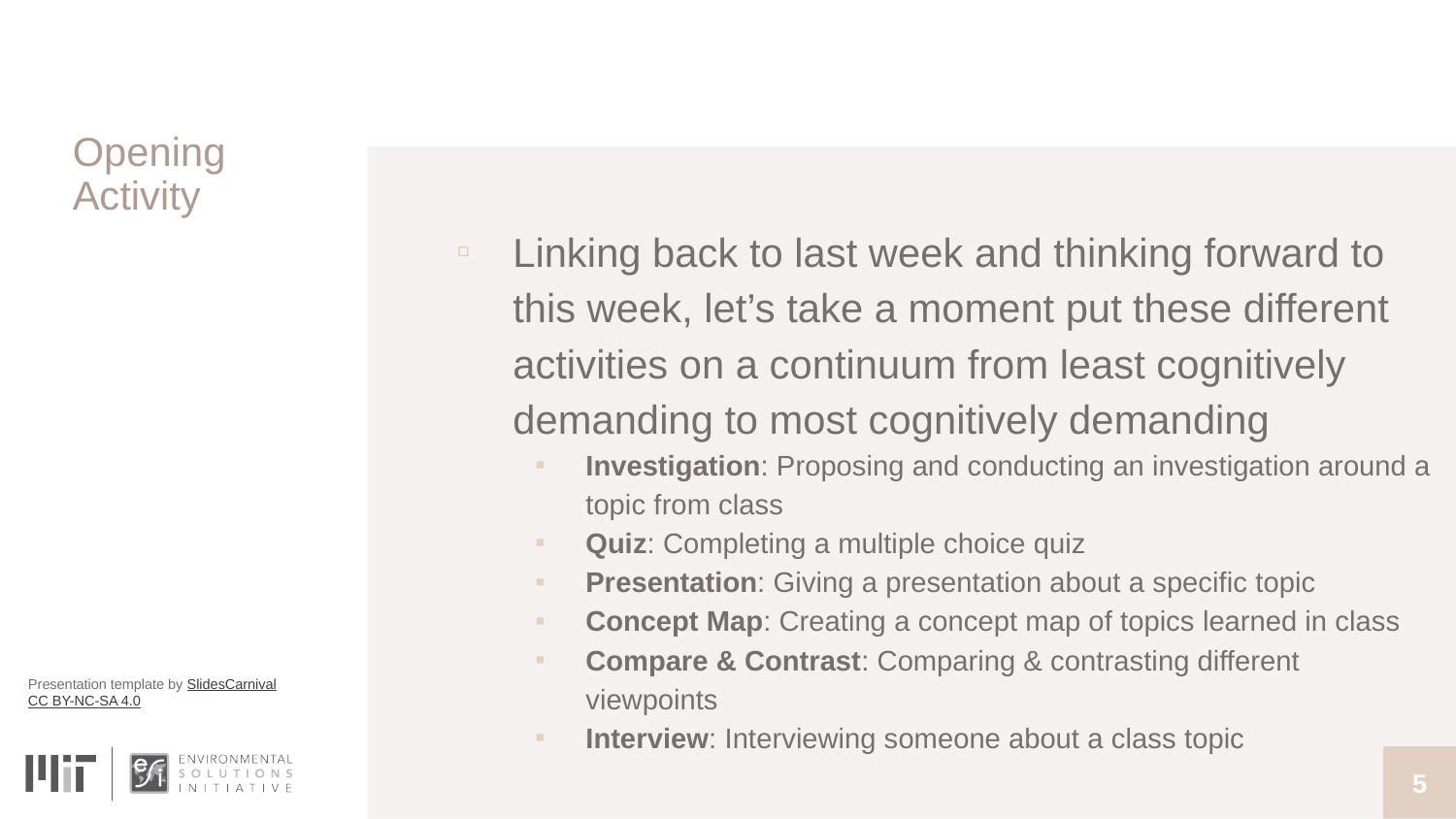

# Opening Activity
Linking back to last week and thinking forward to this week, let’s take a moment put these different activities on a continuum from least cognitively demanding to most cognitively demanding
Investigation: Proposing and conducting an investigation around a topic from class
Quiz: Completing a multiple choice quiz
Presentation: Giving a presentation about a specific topic
Concept Map: Creating a concept map of topics learned in class
Compare & Contrast: Comparing & contrasting different viewpoints
Interview: Interviewing someone about a class topic
5